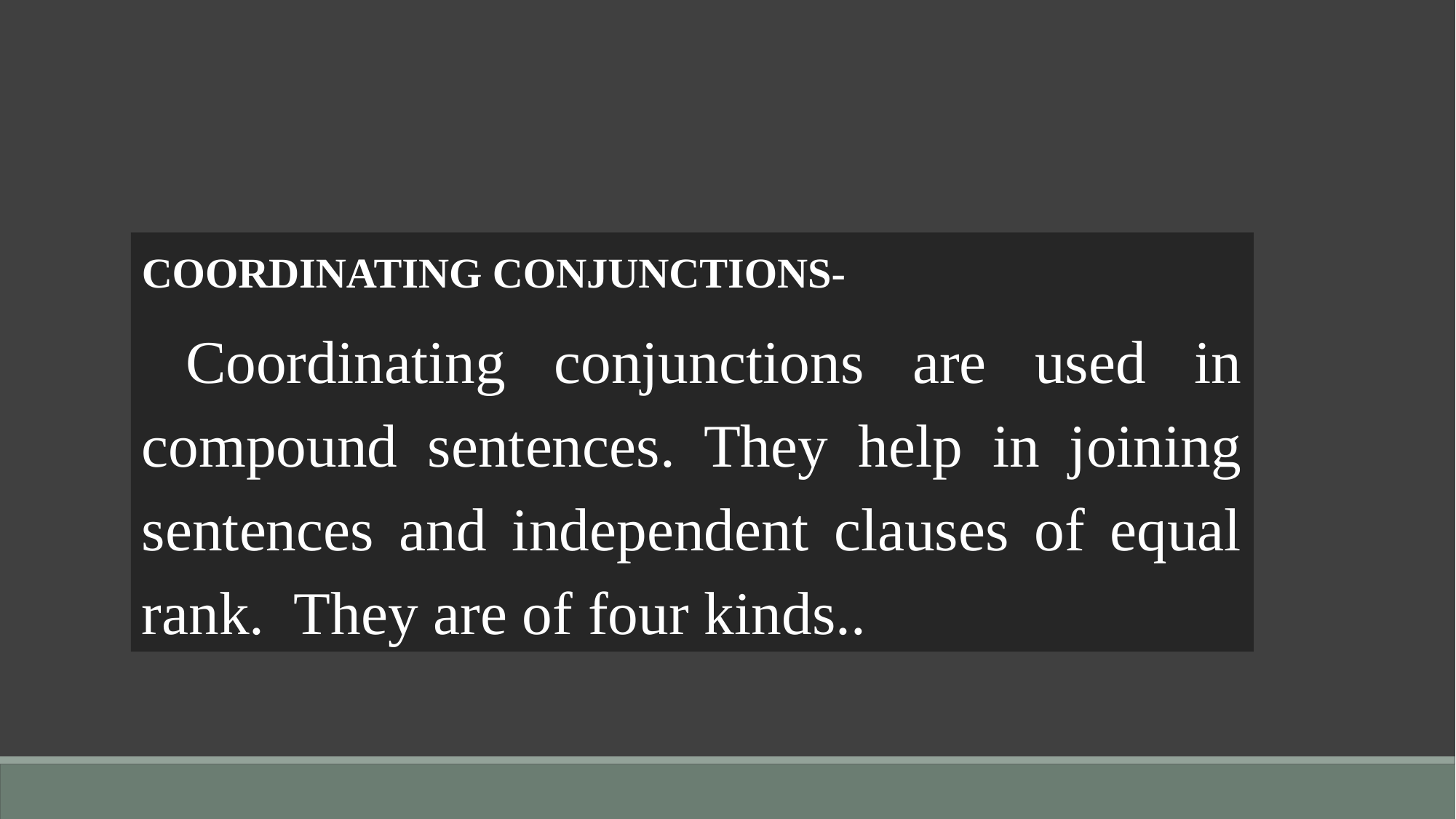

COORDINATING CONJUNCTIONS-
 Coordinating conjunctions are used in compound sentences. They help in joining sentences and independent clauses of equal rank.  They are of four kinds..